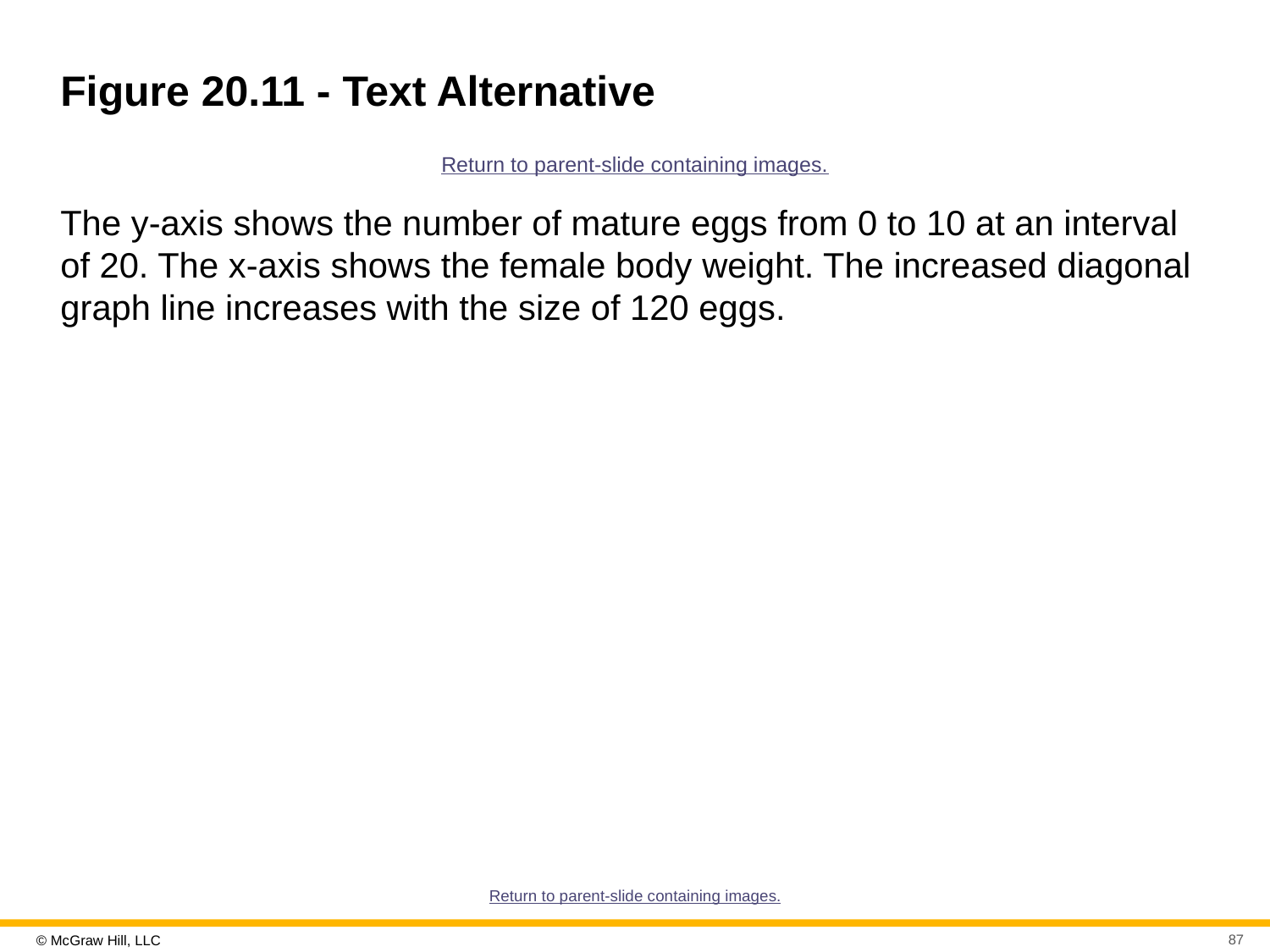

# Figure 20.11 - Text Alternative
Return to parent-slide containing images.
The y-axis shows the number of mature eggs from 0 to 10 at an interval of 20. The x-axis shows the female body weight. The increased diagonal graph line increases with the size of 120 eggs.
Return to parent-slide containing images.
87